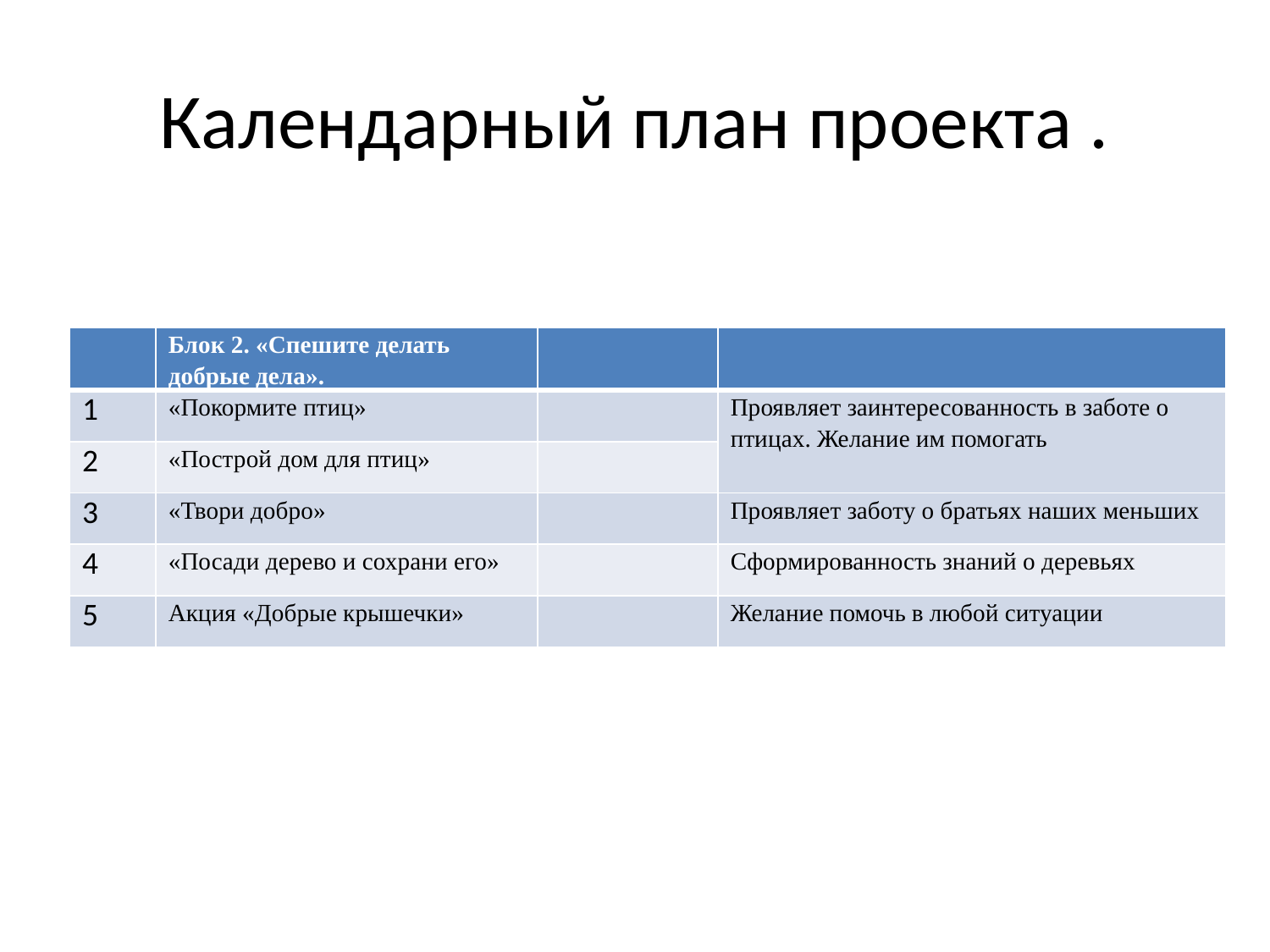

# Календарный план проекта .
|  | Блок 2. «Спешите делать добрые дела». |  |  |
| --- | --- | --- | --- |
| 1 | «Покормите птиц» |  | Проявляет заинтересованность в заботе о птицах. Желание им помогать |
| 2 | «Построй дом для птиц» |  |  |
| 3 | «Твори добро» |  | Проявляет заботу о братьях наших меньших |
| 4 | «Посади дерево и сохрани его» |  | Сформированность знаний о деревьях |
| 5 | Акция «Добрые крышечки» |  | Желание помочь в любой ситуации |